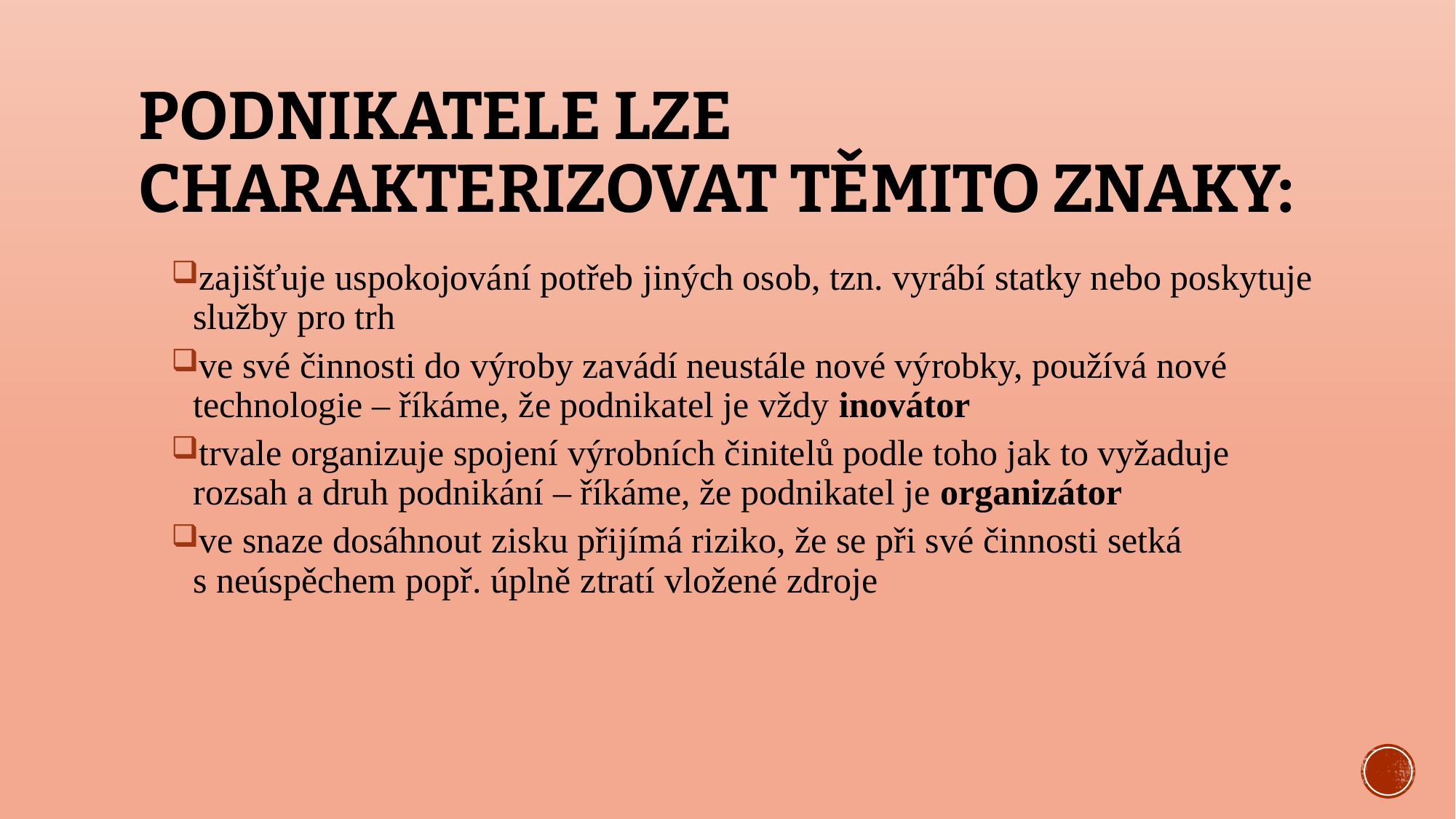

# Podnikatele lze charakterizovat těmito znaky:
zajišťuje uspokojování potřeb jiných osob, tzn. vyrábí statky nebo poskytuje služby pro trh
ve své činnosti do výroby zavádí neustále nové výrobky, používá nové technologie – říkáme, že podnikatel je vždy inovátor
trvale organizuje spojení výrobních činitelů podle toho jak to vyžaduje rozsah a druh podnikání – říkáme, že podnikatel je organizátor
ve snaze dosáhnout zisku přijímá riziko, že se při své činnosti setká s neúspěchem popř. úplně ztratí vložené zdroje